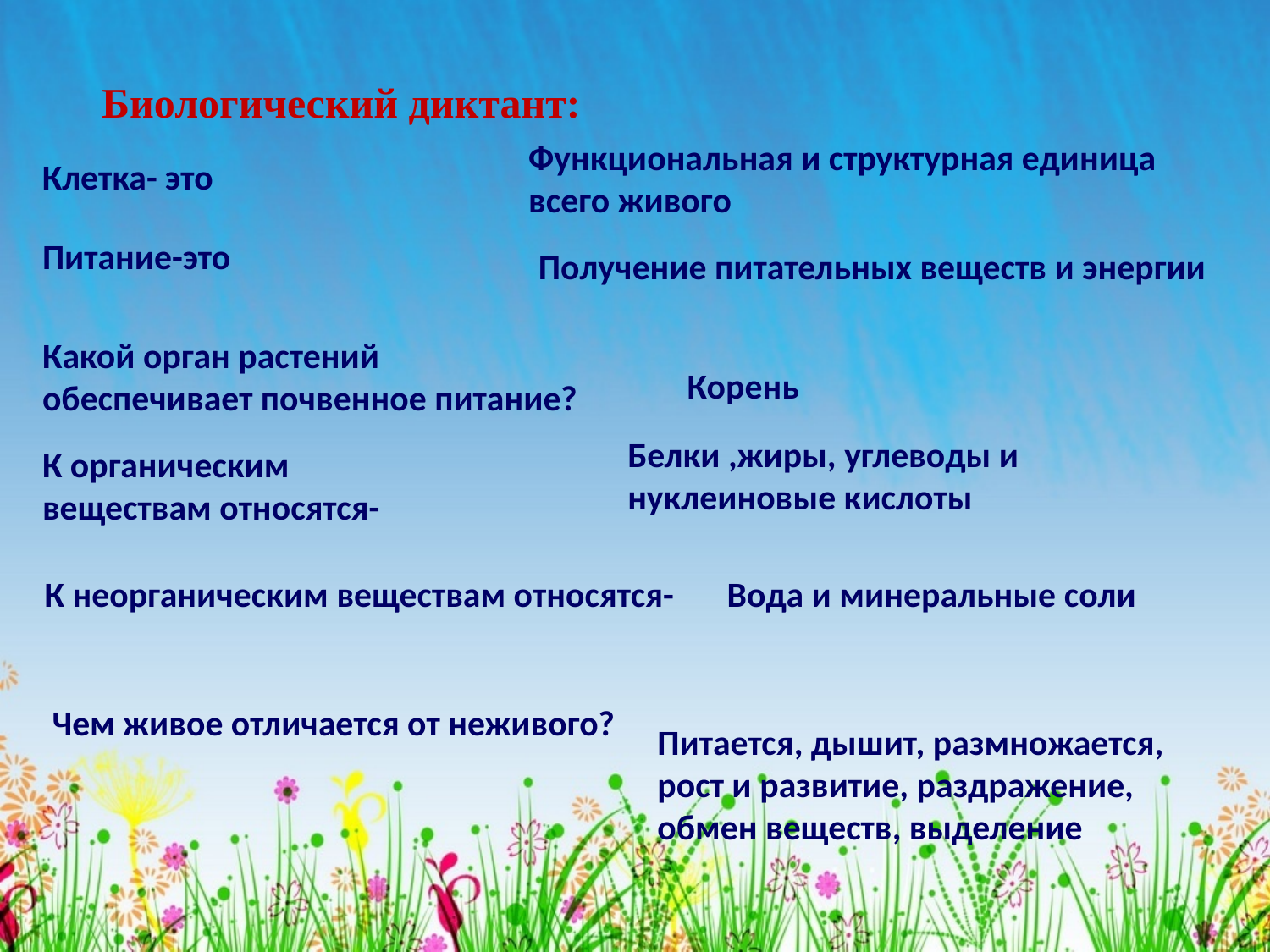

Биологический диктант:
Функциональная и структурная единица всего живого
Клетка- это
Питание-это
Получение питательных веществ и энергии
Какой орган растений обеспечивает почвенное питание?
Корень
Белки ,жиры, углеводы и нуклеиновые кислоты
К органическим веществам относятся-
К неорганическим веществам относятся-
Вода и минеральные соли
Чем живое отличается от неживого?
Питается, дышит, размножается, рост и развитие, раздражение, обмен веществ, выделение